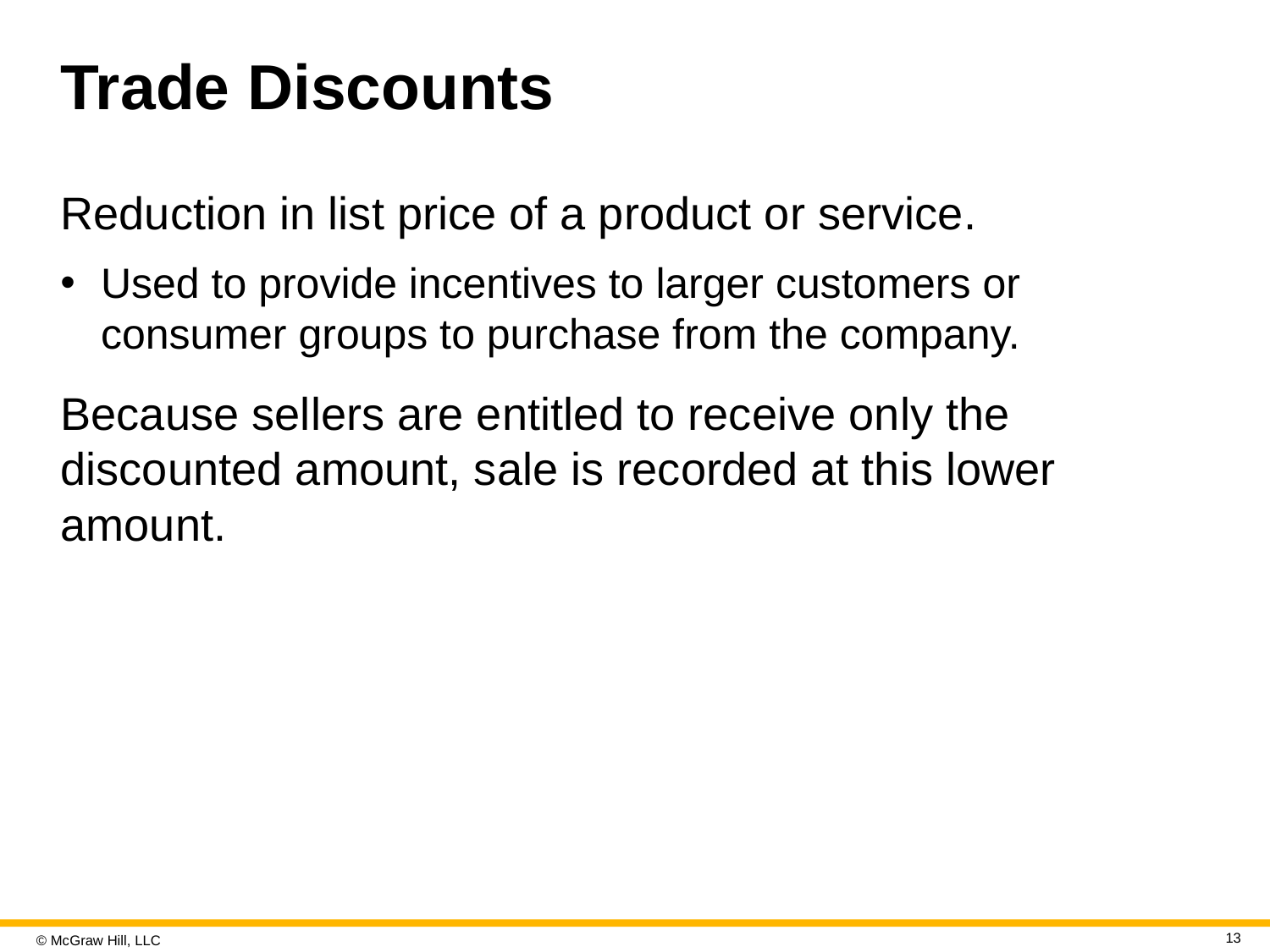

# Trade Discounts
Reduction in list price of a product or service.
Used to provide incentives to larger customers or consumer groups to purchase from the company.
Because sellers are entitled to receive only the discounted amount, sale is recorded at this lower amount.
13